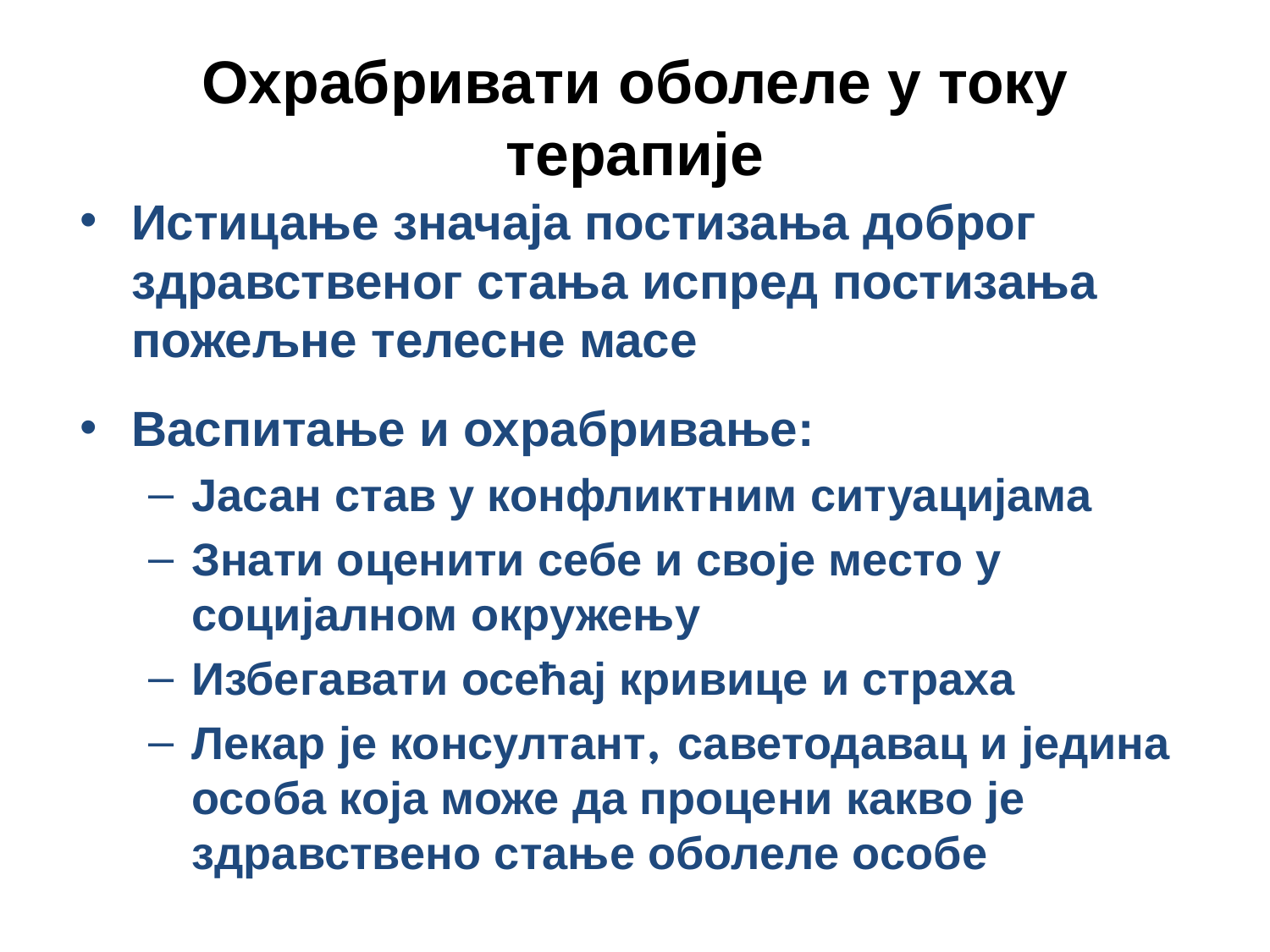

# Охрабривати оболеле у току терапије
Истицање значаја постизања доброг здравственог стања испред постизања пожељне телесне масе
Васпитање и охрабривање:
Јасан став у конфликтним ситуацијама
Знати оценити себе и своје место у социјалном окружењу
Избегавати осећај кривице и страха
Лекар је консултант, саветодавац и једина особа која може да процени какво је здравствено стање оболеле особе